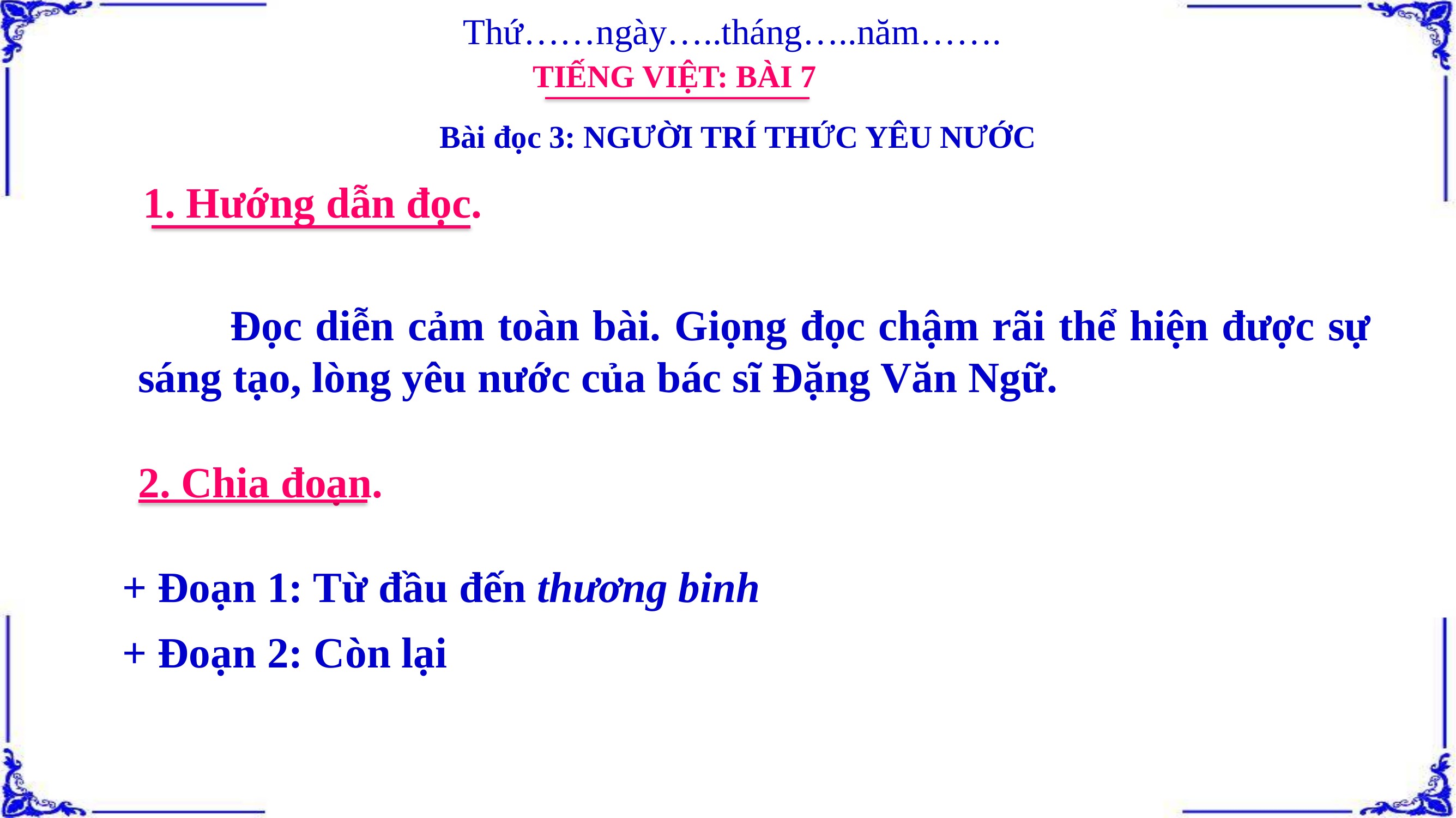

Thứ……ngày…..tháng…..năm…….
TIẾNG VIỆT: BÀI 7
Bài đọc 3: NGƯỜI TRÍ THỨC YÊU NƯỚC
1. Hướng dẫn đọc.
       Đọc diễn cảm toàn bài. Giọng đọc chậm rãi thể hiện được sự sáng tạo, lòng yêu nước của bác sĩ Đặng Văn Ngữ.
2. Chia đoạn.
+ Đoạn 1: Từ đầu đến thương binh
+ Đoạn 2: Còn lại